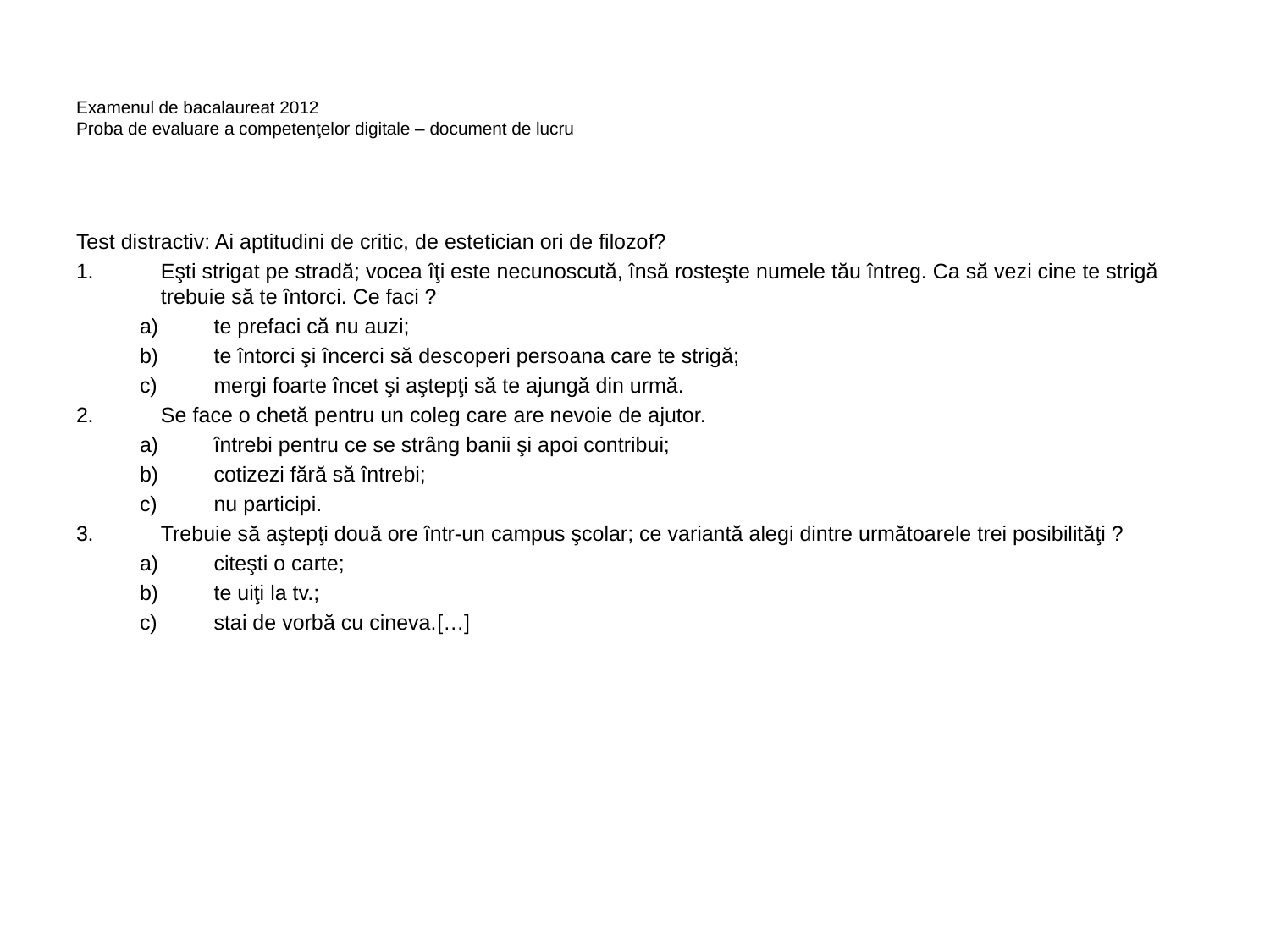

# Examenul de bacalaureat 2012 Proba de evaluare a competenţelor digitale – document de lucru
Test distractiv: Ai aptitudini de critic, de estetician ori de filozof?
Eşti strigat pe stradă; vocea îţi este necunoscută, însă rosteşte numele tău întreg. Ca să vezi cine te strigă trebuie să te întorci. Ce faci ?
te prefaci că nu auzi;
te întorci şi încerci să descoperi persoana care te strigă;
mergi foarte încet şi aştepţi să te ajungă din urmă.
Se face o chetă pentru un coleg care are nevoie de ajutor.
întrebi pentru ce se strâng banii şi apoi contribui;
cotizezi fără să întrebi;
nu participi.
Trebuie să aştepţi două ore într-un campus şcolar; ce variantă alegi dintre următoarele trei posibilităţi ?
citeşti o carte;
te uiţi la tv.;
stai de vorbă cu cineva.[…]